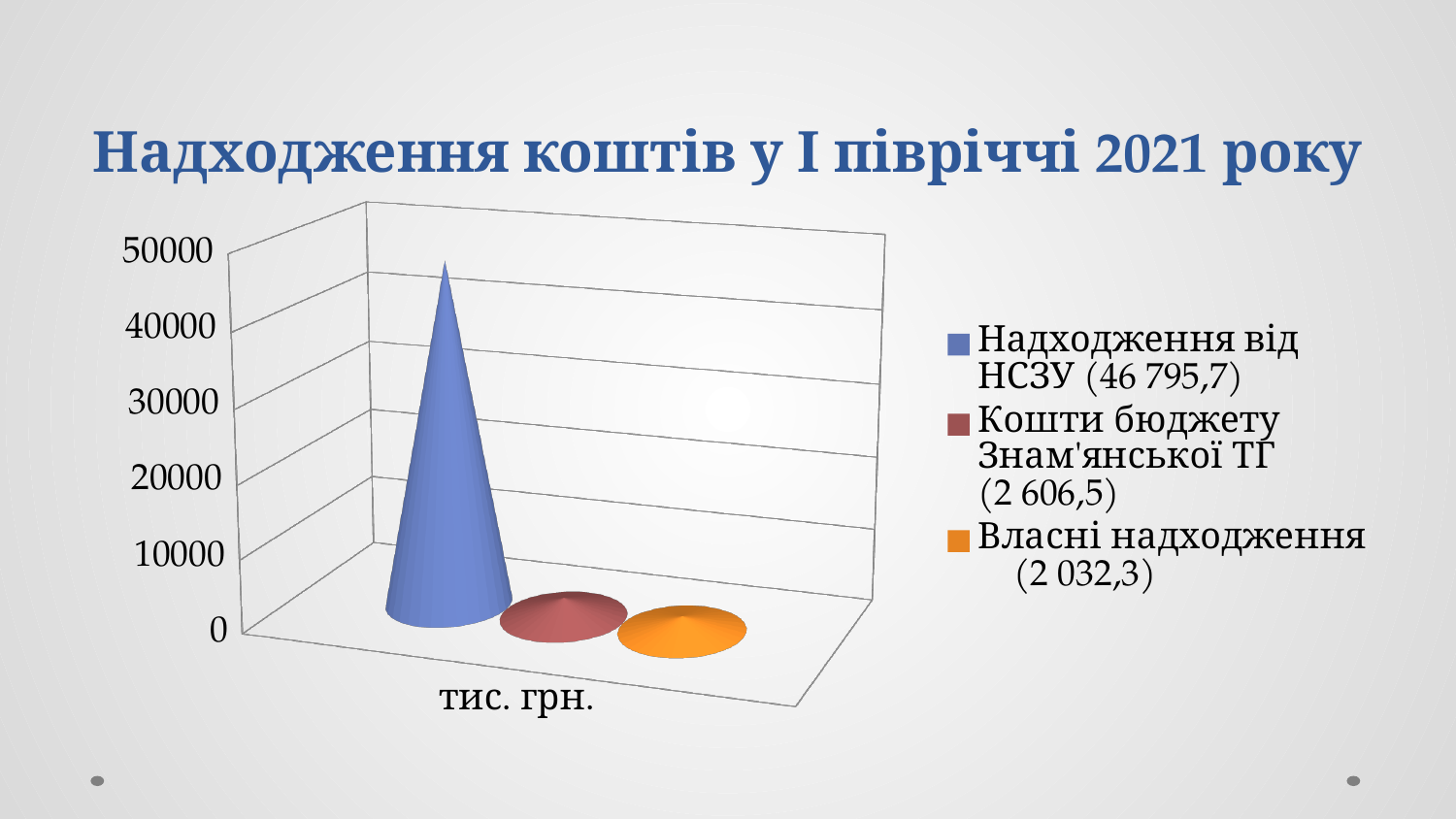

# Надходження коштів у І півріччі 2021 року

[unsupported chart]